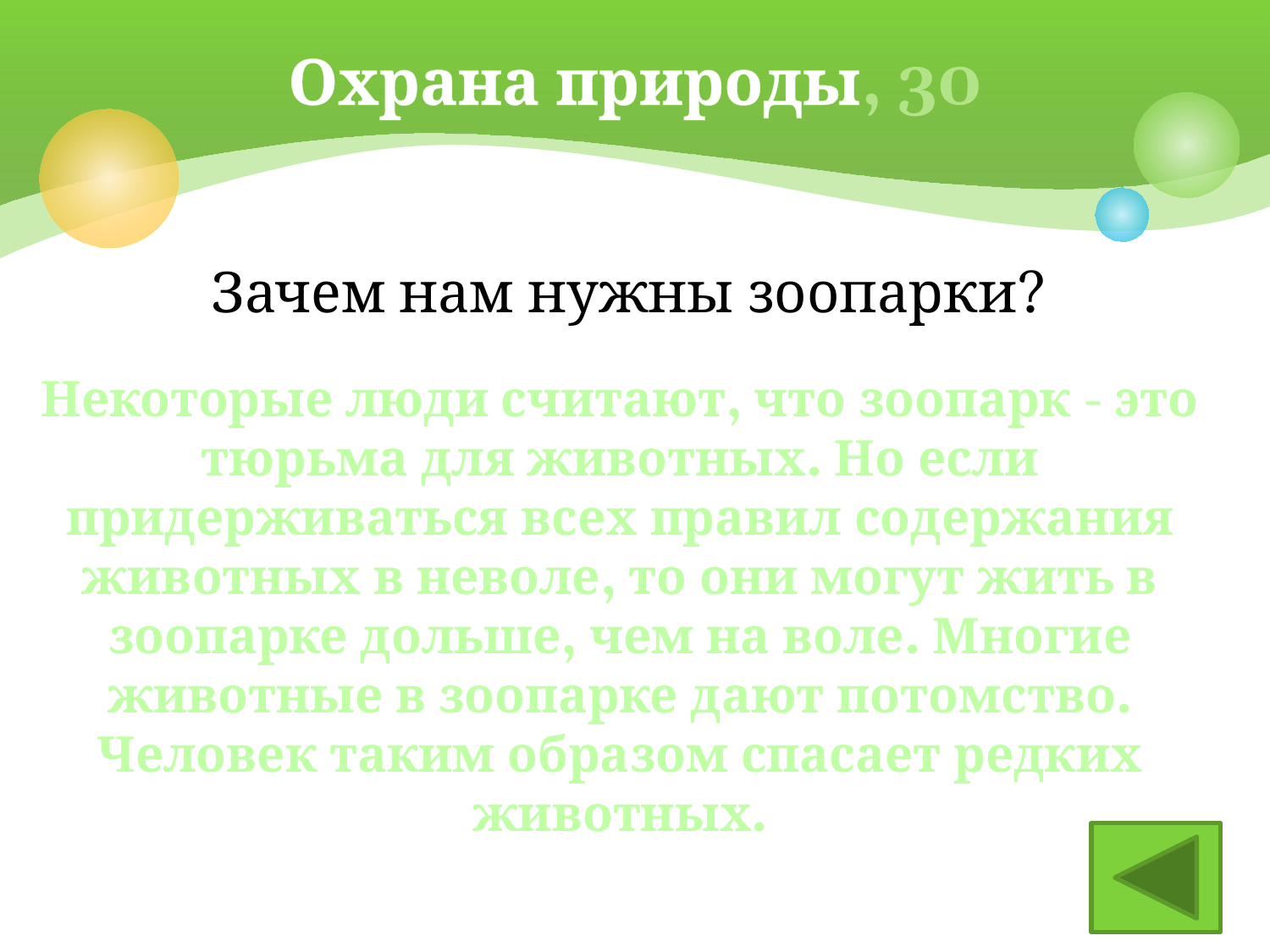

# Охрана природы, 30
Зачем нам нужны зоопарки?
Некоторые люди считают, что зоопарк - это тюрьма для животных. Но если придерживаться всех правил содержания животных в неволе, то они могут жить в зоопарке дольше, чем на воле. Многие животные в зоопарке дают потомство. Человек таким образом спасает редких животных.